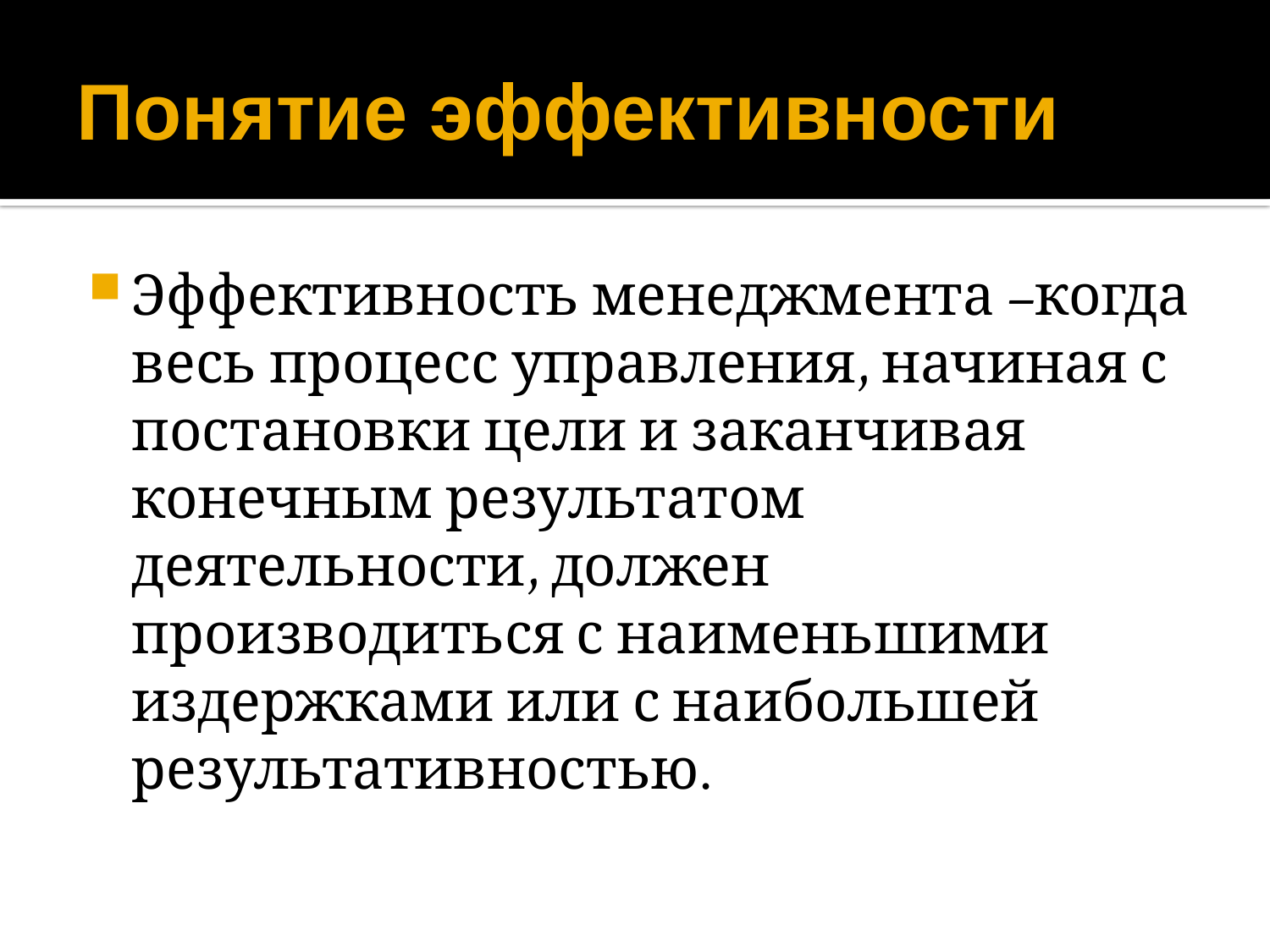

# Понятие эффективности
Эффективность менеджмента –когда весь процесс управления, начиная с постановки цели и заканчивая конечным результатом деятельности, должен производиться с наименьшими издержками или с наибольшей результативностью.